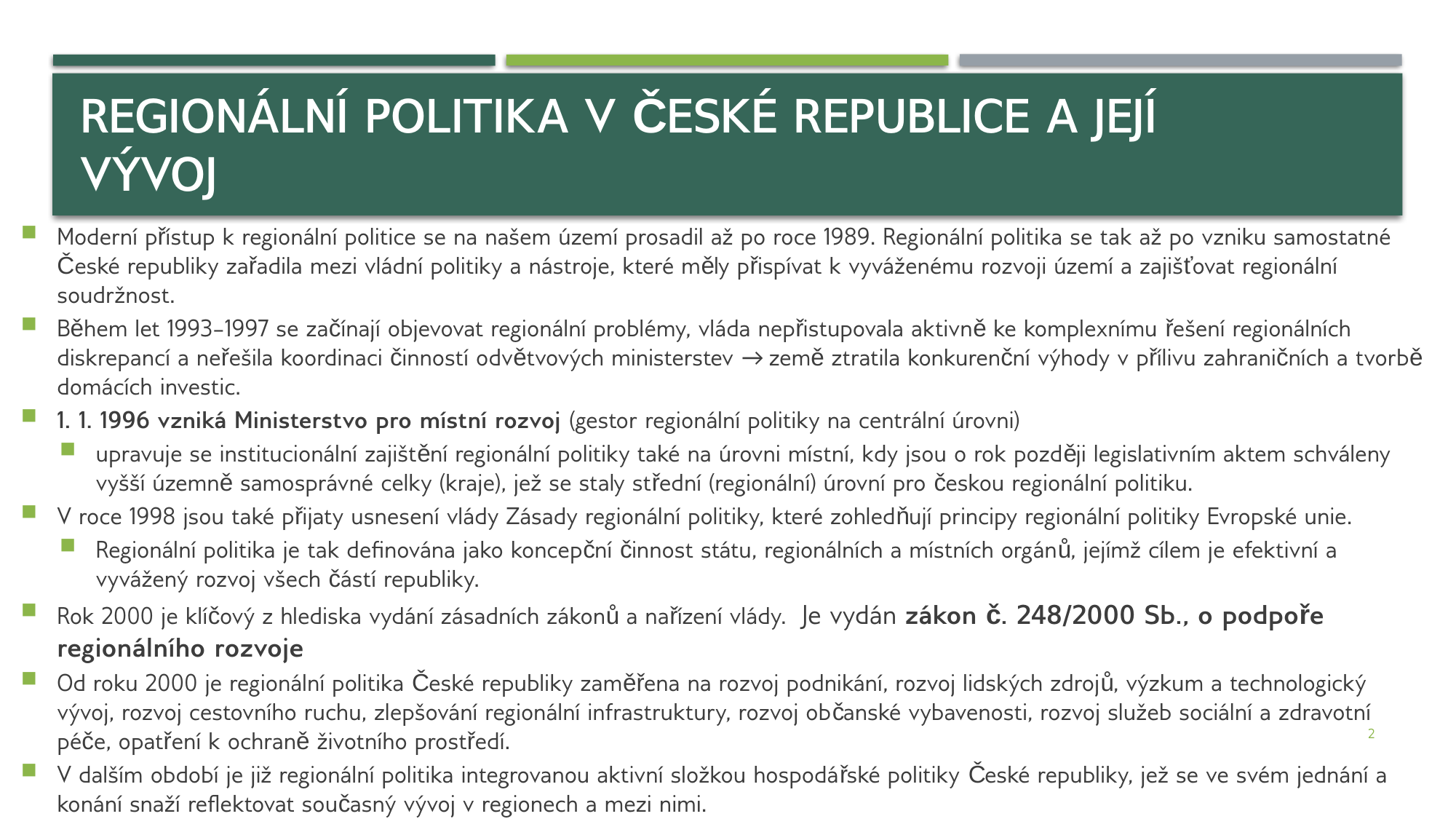

# Regionální politika v České republice a její vývoj
Moderní přístup k regionální politice se na našem území prosadil až po roce 1989. Regionální politika se tak až po vzniku samostatné České republiky zařadila mezi vládní politiky a nástroje, které měly přispívat k vyváženému rozvoji území a zajišťovat regionální soudržnost.
Během let 1993–1997 se začínají objevovat regionální problémy, vláda nepřistupovala aktivně ke komplexnímu řešení regionálních diskrepancí a neřešila koordinaci činností odvětvových ministerstev → země ztratila konkurenční výhody v přílivu zahraničních a tvorbě domácích investic.
1. 1. 1996 vzniká Ministerstvo pro místní rozvoj (gestor regionální politiky na centrální úrovni)
upravuje se institucionální zajištění regionální politiky také na úrovni místní, kdy jsou o rok později legislativním aktem schváleny vyšší územně samosprávné celky (kraje), jež se staly střední (regionální) úrovní pro českou regionální politiku.
V roce 1998 jsou také přijaty usnesení vlády Zásady regionální politiky, které zohledňují principy regionální politiky Evropské unie.
Regionální politika je tak definována jako koncepční činnost státu, regionálních a místních orgánů, jejímž cílem je efektivní a vyvážený rozvoj všech částí republiky.
Rok 2000 je klíčový z hlediska vydání zásadních zákonů a nařízení vlády.  Je vydán zákon č. 248/2000 Sb., o podpoře regionálního rozvoje
Od roku 2000 je regionální politika České republiky zaměřena na rozvoj podnikání, rozvoj lidských zdrojů, výzkum a technologický vývoj, rozvoj cestovního ruchu, zlepšování regionální infrastruktury, rozvoj občanské vybavenosti, rozvoj služeb sociální a zdravotní péče, opatření k ochraně životního prostředí.
V dalším období je již regionální politika integrovanou aktivní složkou hospodářské politiky České republiky, jež se ve svém jednání a konání snaží reflektovat současný vývoj v regionech a mezi nimi.
2